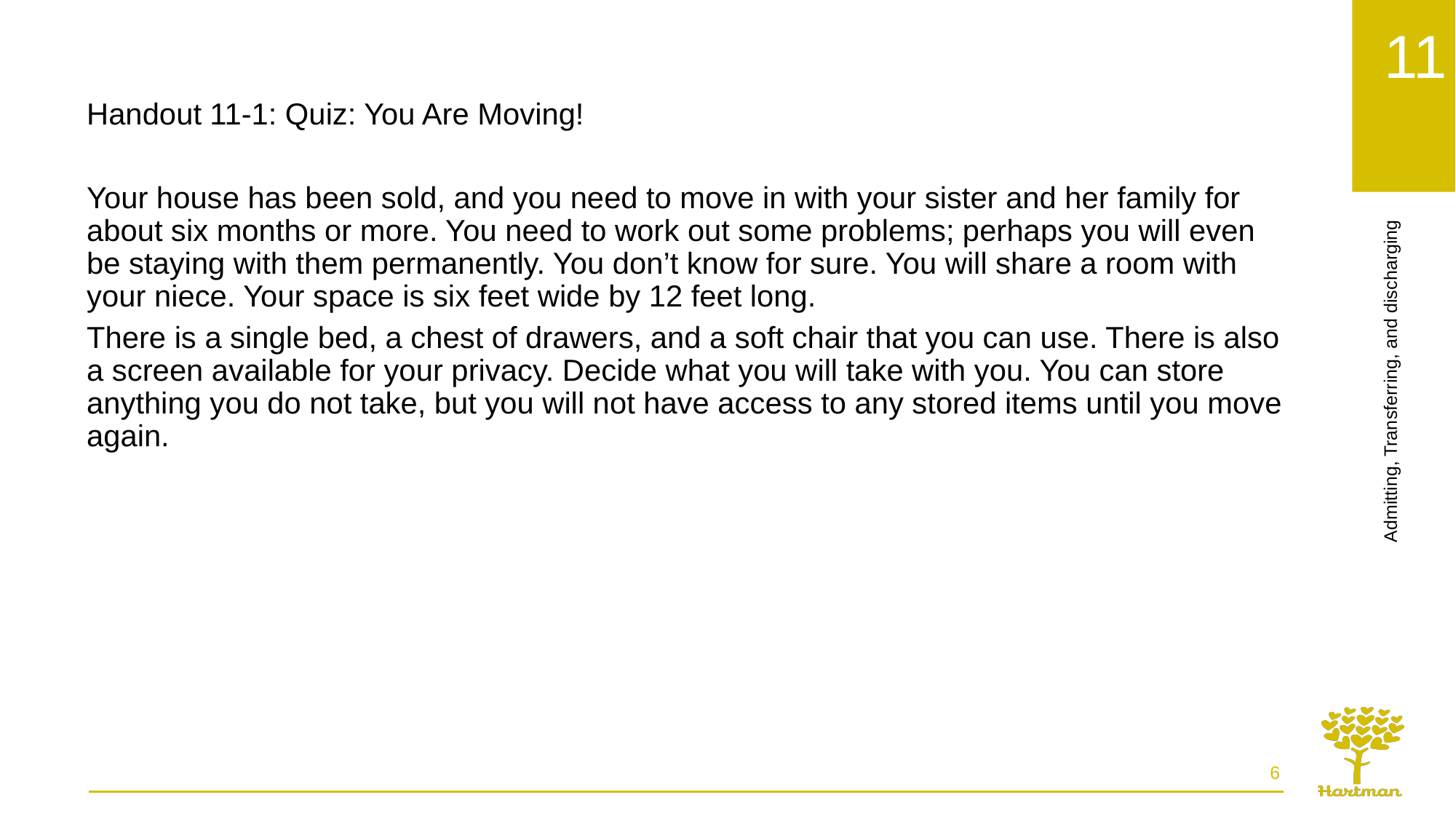

Handout 11-1: Quiz: You Are Moving!

Your house has been sold, and you need to move in with your sister and her family for about six months or more. You need to work out some problems; perhaps you will even be staying with them permanently. You don’t know for sure. You will share a room with your niece. Your space is six feet wide by 12 feet long.
There is a single bed, a chest of drawers, and a soft chair that you can use. There is also a screen available for your privacy. Decide what you will take with you. You can store anything you do not take, but you will not have access to any stored items until you move again.

6